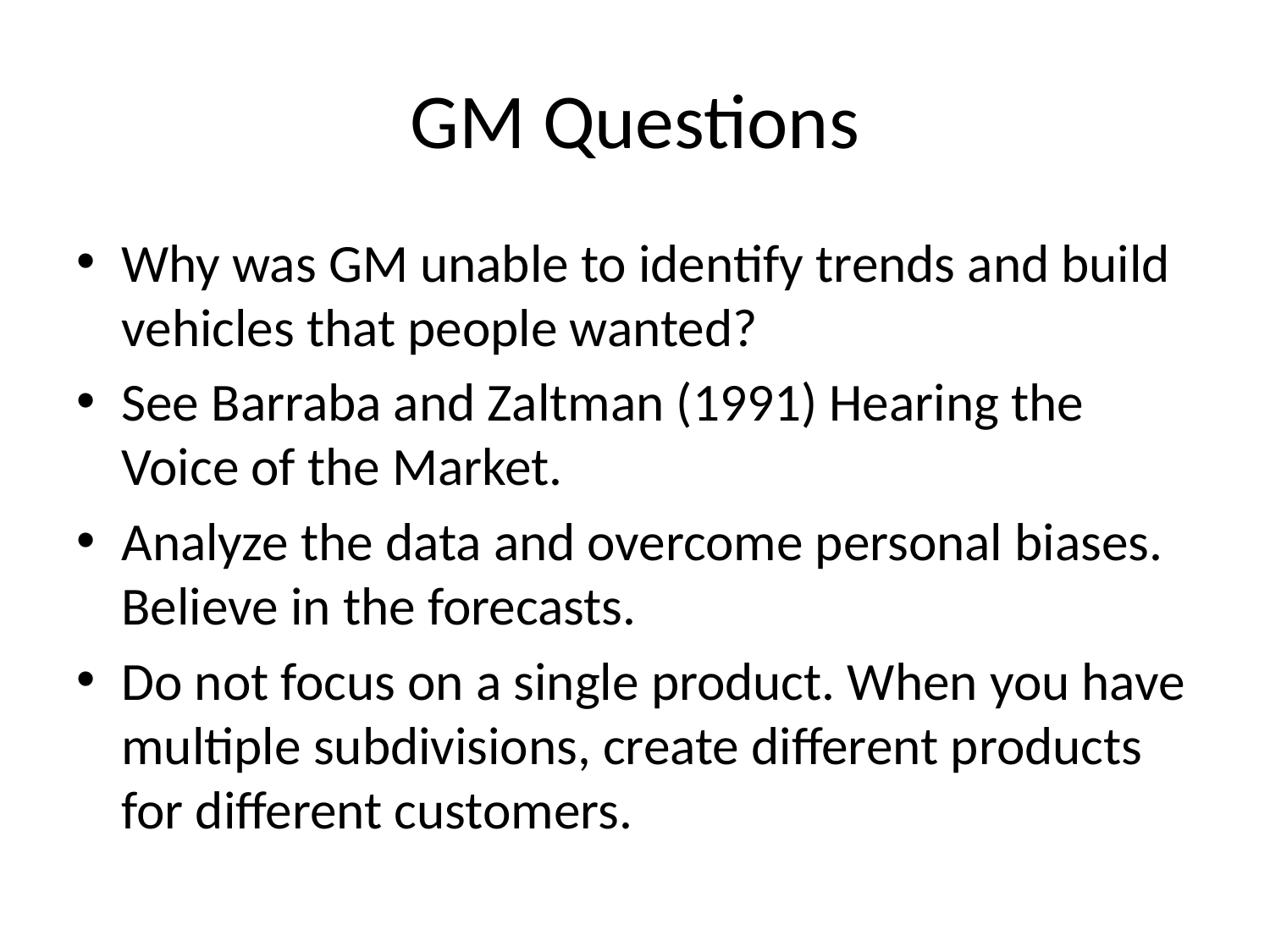

# GM Questions
Why was GM unable to identify trends and build vehicles that people wanted?
See Barraba and Zaltman (1991) Hearing the Voice of the Market.
Analyze the data and overcome personal biases. Believe in the forecasts.
Do not focus on a single product. When you have multiple subdivisions, create different products for different customers.